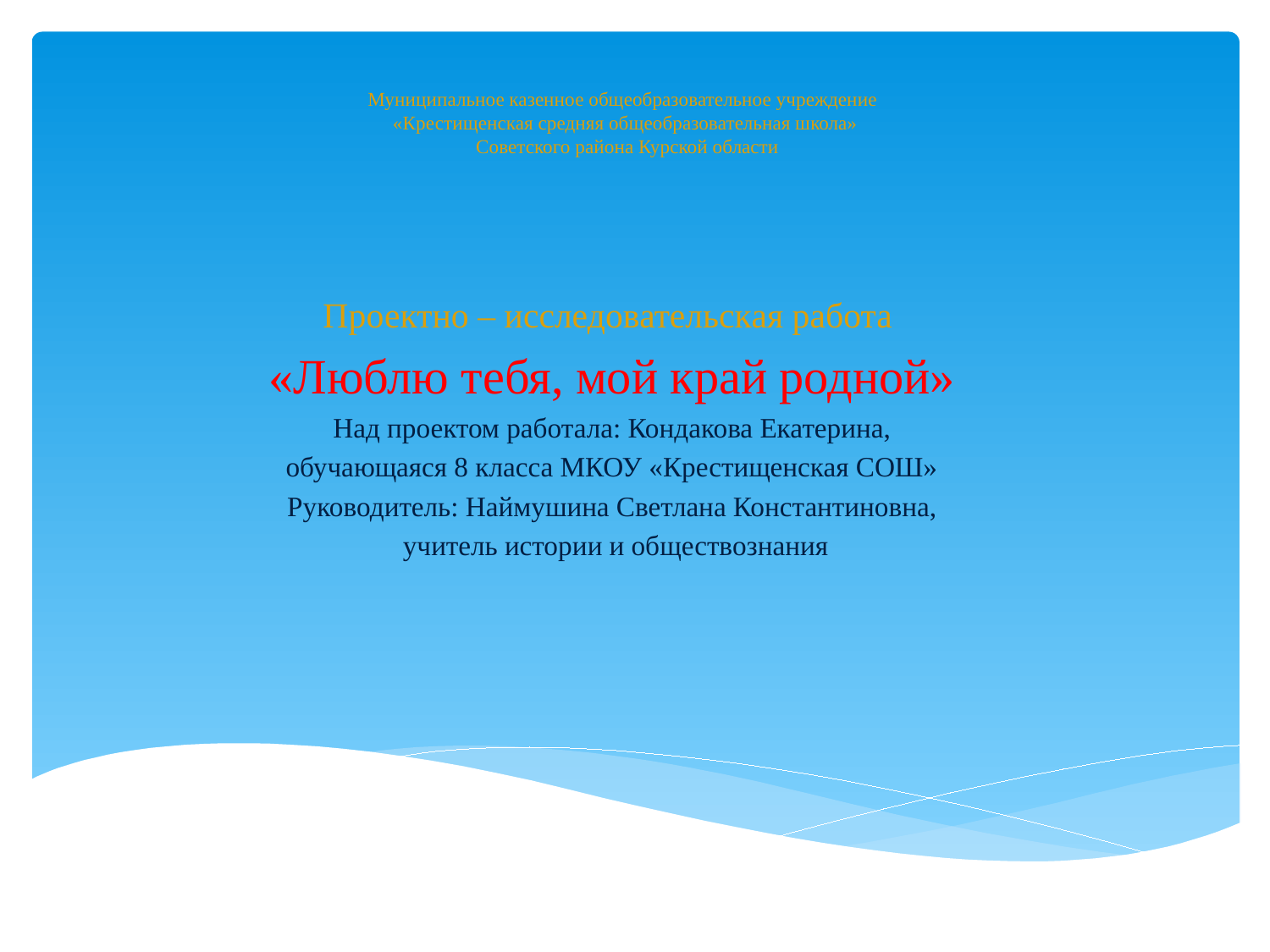

# Муниципальное казенное общеобразовательное учреждение «Крестищенская средняя общеобразовательная школа» Советского района Курской области
Проектно – исследовательская работа
«Люблю тебя, мой край родной»
Над проектом работала: Кондакова Екатерина,
обучающаяся 8 класса МКОУ «Крестищенская СОШ»
Руководитель: Наймушина Светлана Константиновна,
 учитель истории и обществознания